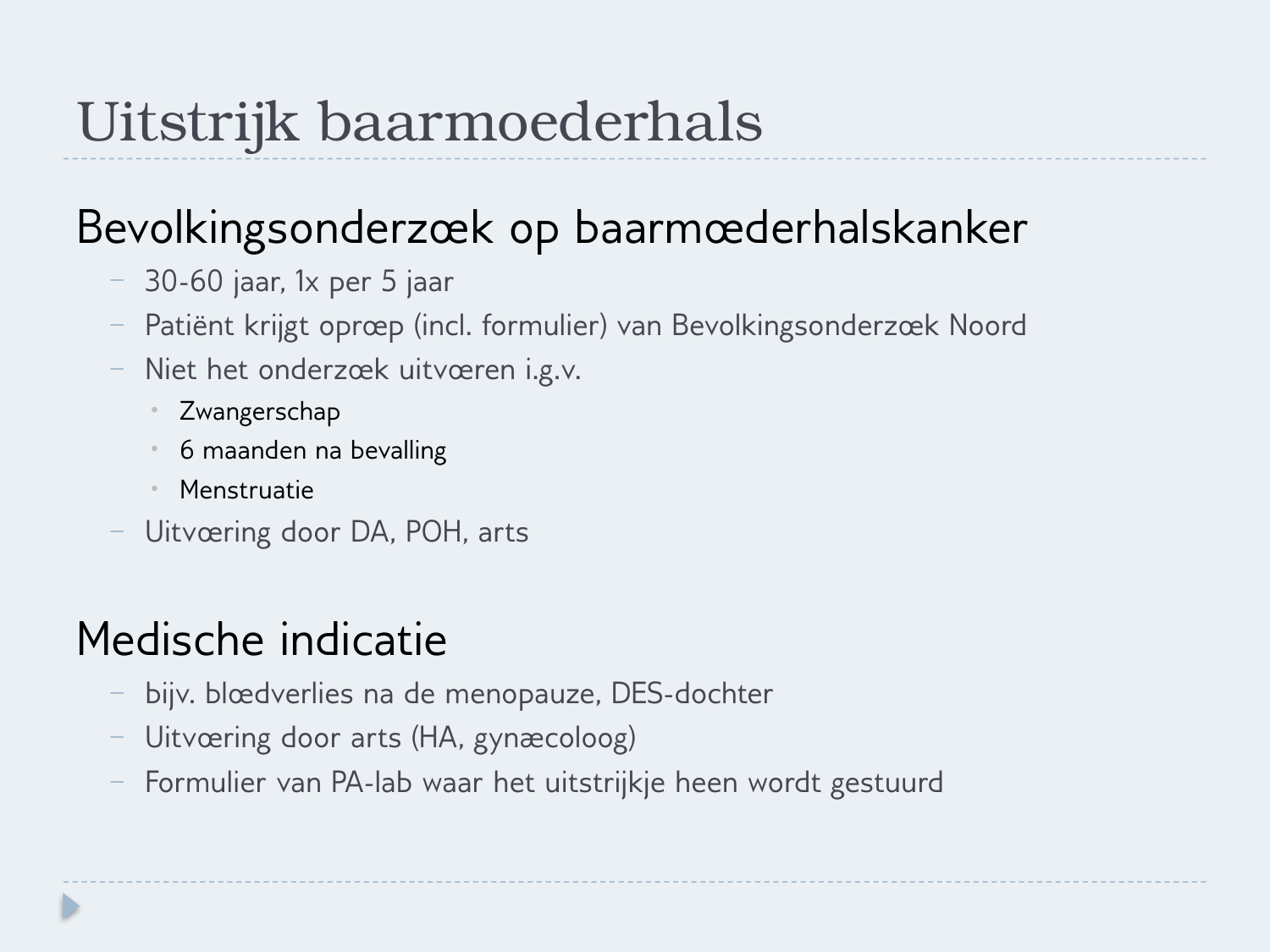

# Uitstrijk baarmoederhals
Bevolkingsonderzoek op baarmoederhalskanker
30-60 jaar, 1x per 5 jaar
Patiënt krijgt oproep (incl. formulier) van Bevolkingsonderzoek Noord
Niet het onderzoek uitvoeren i.g.v.
Zwangerschap
6 maanden na bevalling
Menstruatie
Uitvoering door DA, POH, arts

Medische indicatie
bijv. bloedverlies na de menopauze, DES-dochter
Uitvoering door arts (HA, gynaecoloog)
Formulier van PA-lab waar het uitstrijkje heen wordt gestuurd